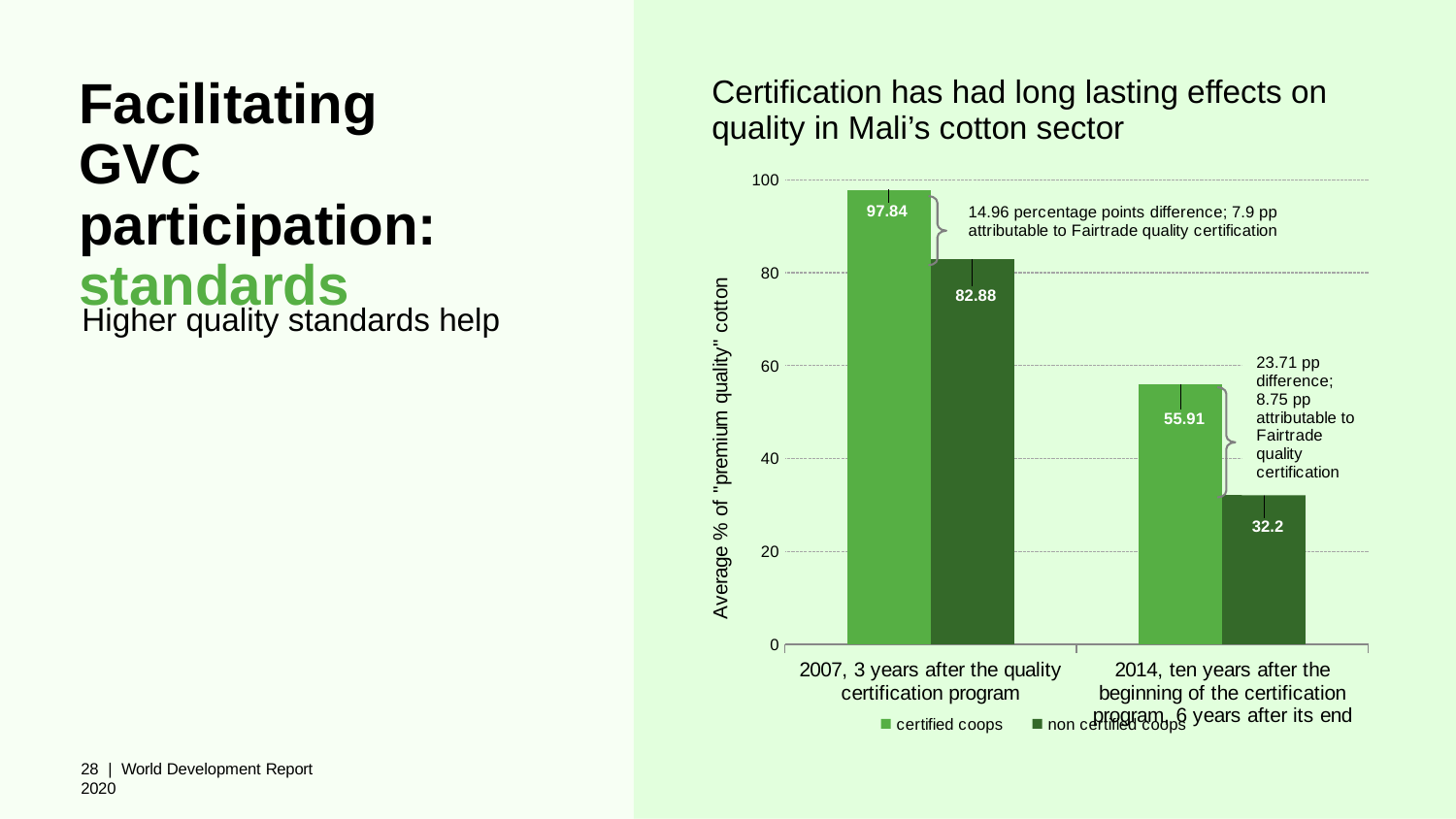

Certification has had long lasting effects on quality in Mali’s cotton sector
# Facilitating GVC participation:  standards

### Chart

| Category | certified coops | non certified coops |
|---|---|---|
| 2007, 3 years after the quality certification program | 97.84 | 82.88 |
| 2014, ten years after the beginning of the certification program, 6 years after its end | 55.91 | 32.2 |
Higher quality standards help
28  |  World Development Report 2020